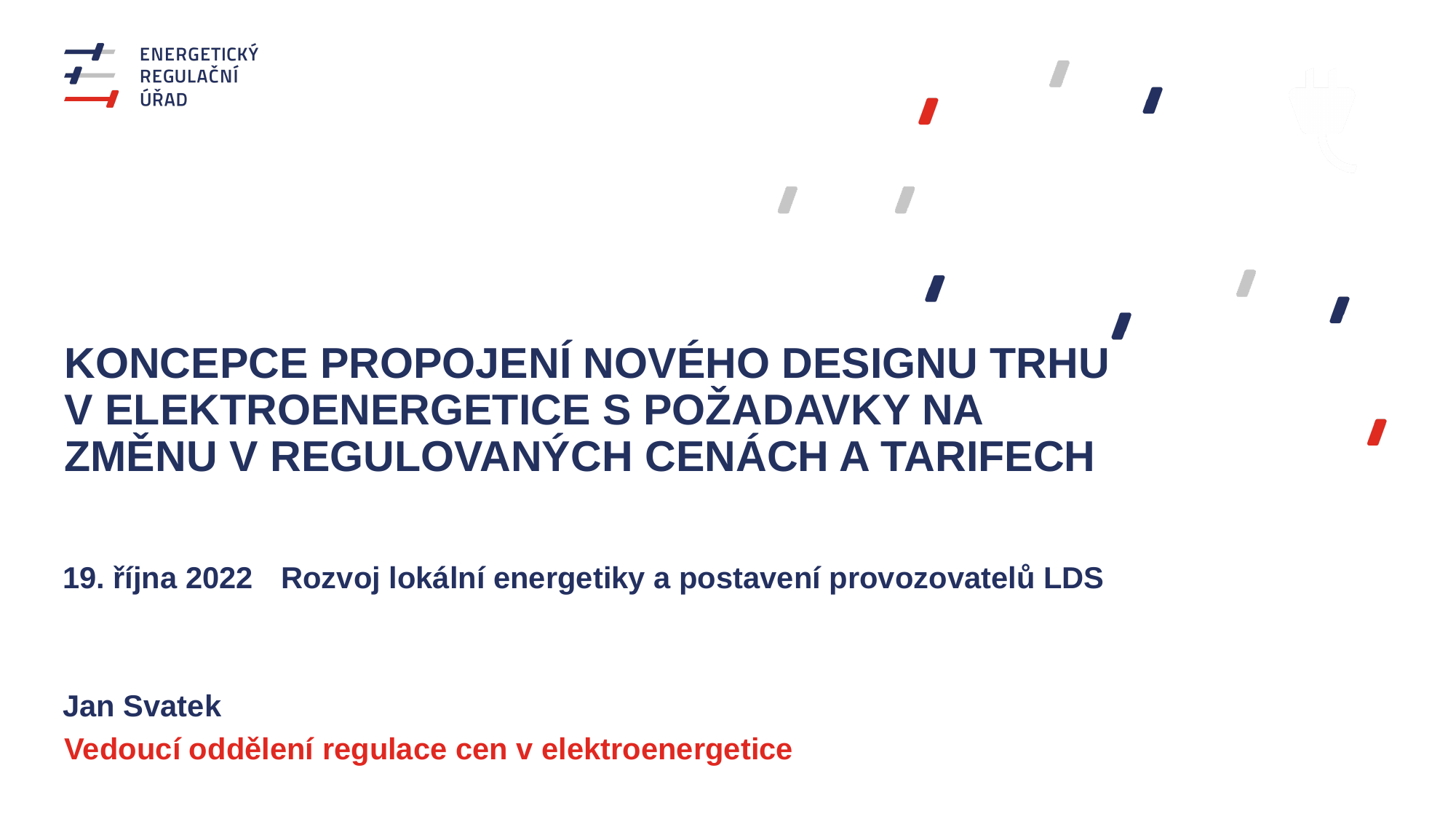

# Koncepce propojení nového designu trhu v elektroenergetice s požadavky na změnu v regulovaných cenách a tarifech
19. října 2022	Rozvoj lokální energetiky a postavení provozovatelů LDS
Jan Svatek
Vedoucí oddělení regulace cen v elektroenergetice